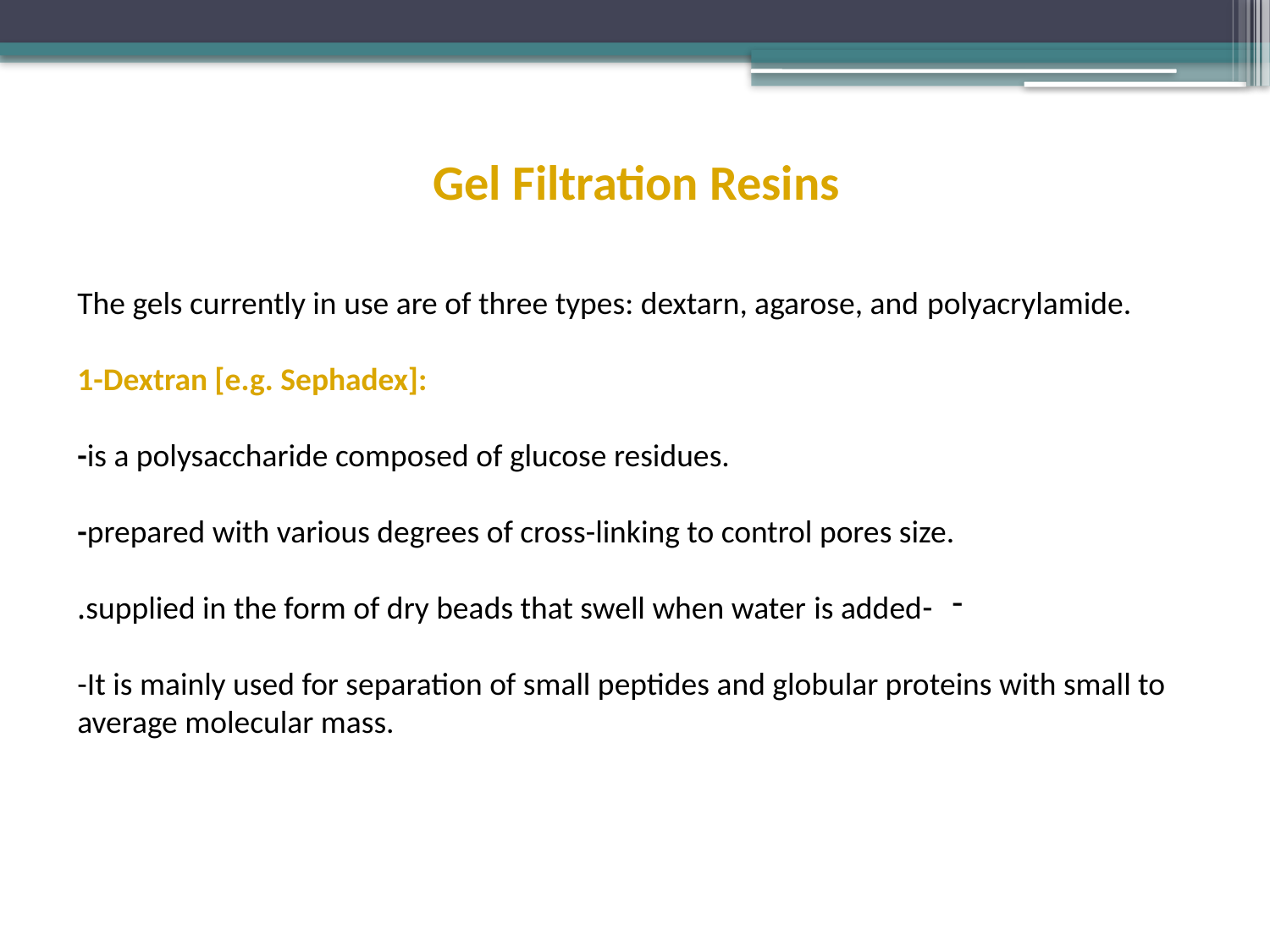

# Gel Filtration Resins
The gels currently in use are of three types: dextarn, agarose, and polyacrylamide.

1-Dextran [e.g. Sephadex]:

-is a polysaccharide composed of glucose residues.

-prepared with various degrees of cross-linking to control pores size.

-supplied in the form of dry beads that swell when water is added.

-It is mainly used for separation of small peptides and globular proteins with small to average molecular mass.